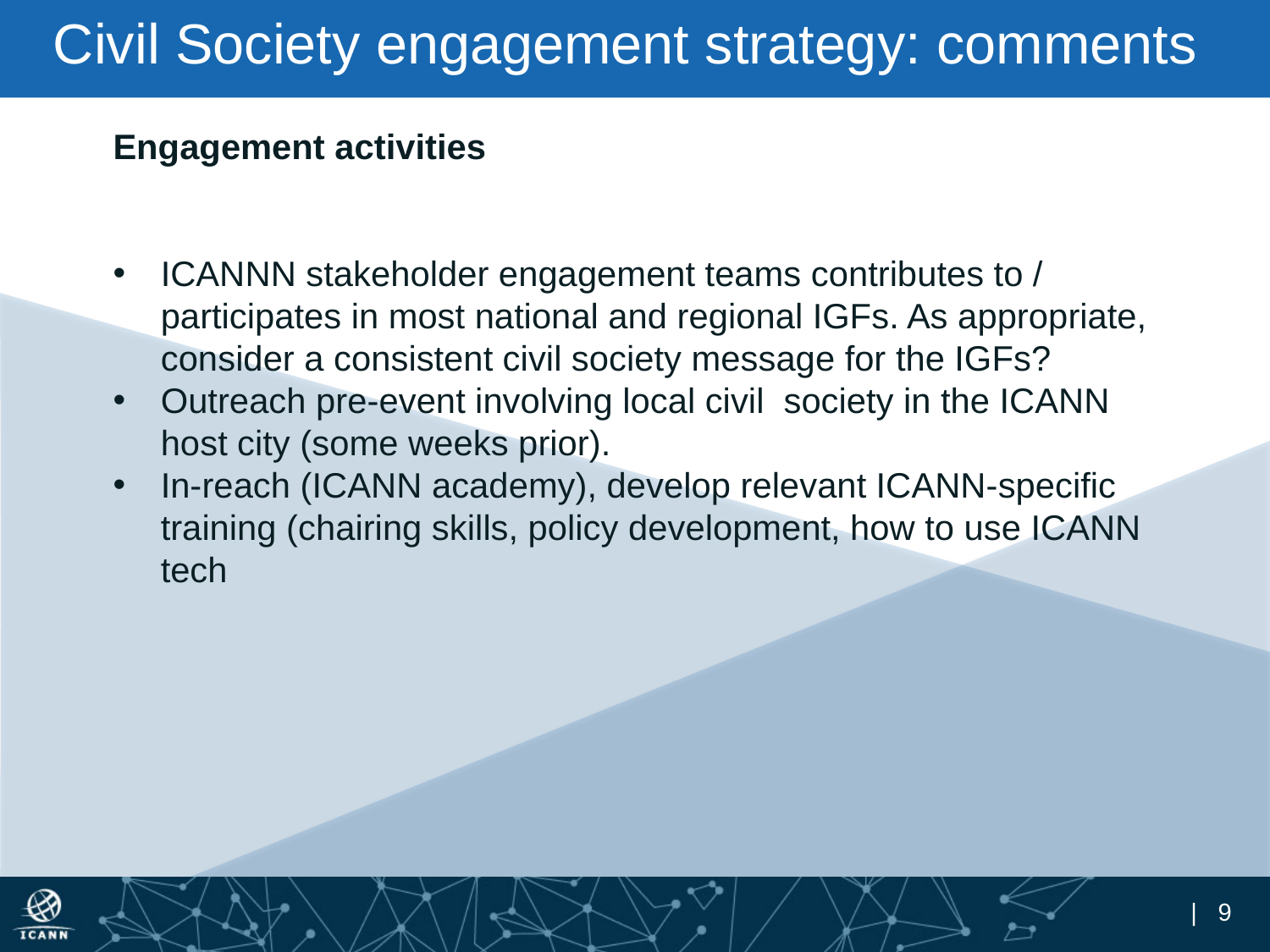

# Civil Society engagement strategy: comments
Engagement activities

ICANNN stakeholder engagement teams contributes to / participates in most national and regional IGFs. As appropriate, consider a consistent civil society message for the IGFs?
Outreach pre-event involving local civil  society in the ICANN host city (some weeks prior).
In-reach (ICANN academy), develop relevant ICANN-specific training (chairing skills, policy development, how to use ICANN tech